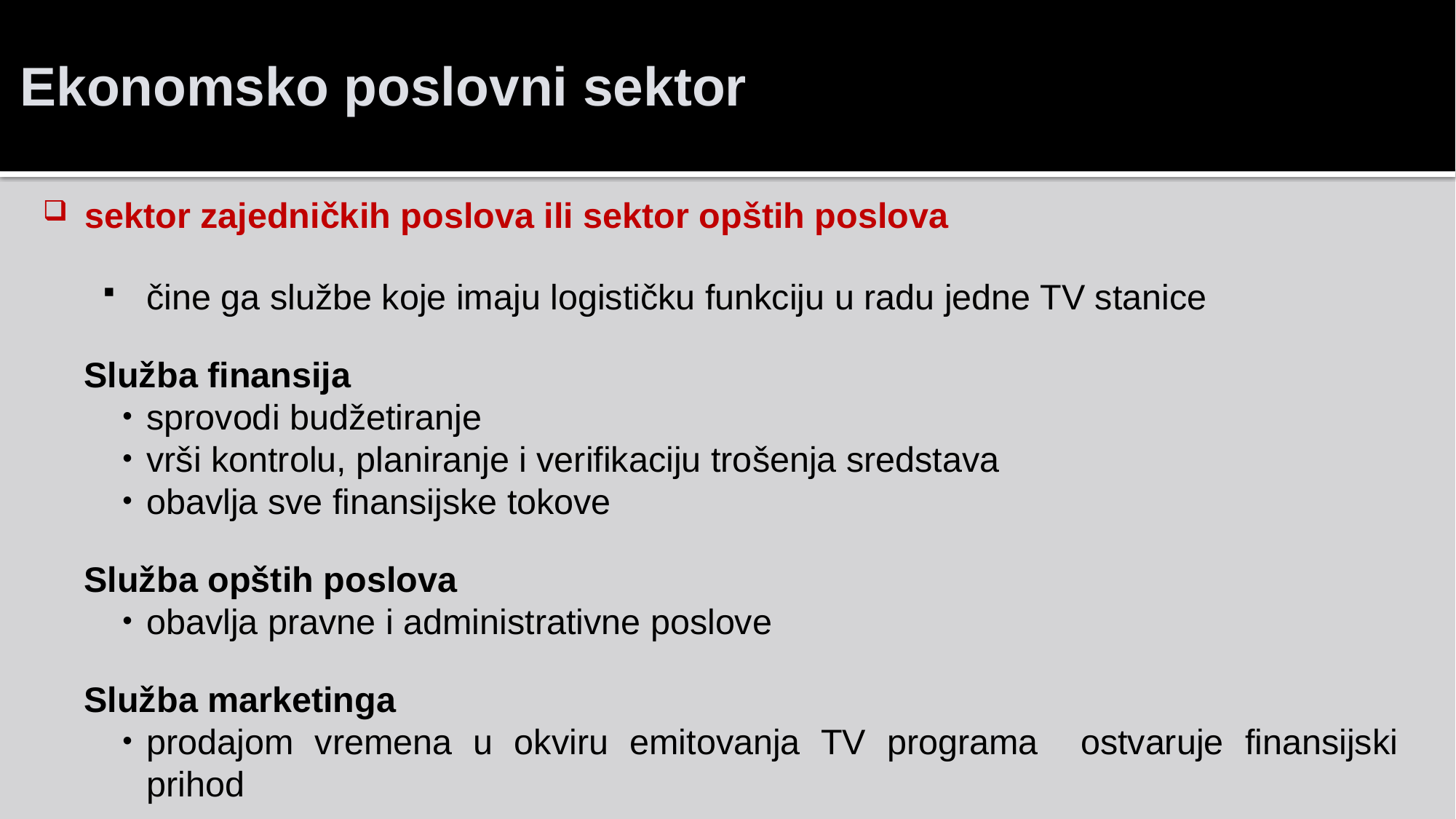

# Ekonomsko poslovni sektor
sektor zajedničkih poslova ili sektor opštih poslova

čine ga službe koje imaju logističku funkciju u radu jedne TV stanice

Služba finansija
sprovodi budžetiranje
vrši kontrolu, planiranje i verifikaciju trošenja sredstava
obavlja sve finansijske tokove

Služba opštih poslova
obavlja pravne i administrativne poslove

Služba marketinga
prodajom vremena u okviru emitovanja TV programa  ostvaruje finansijski prihod